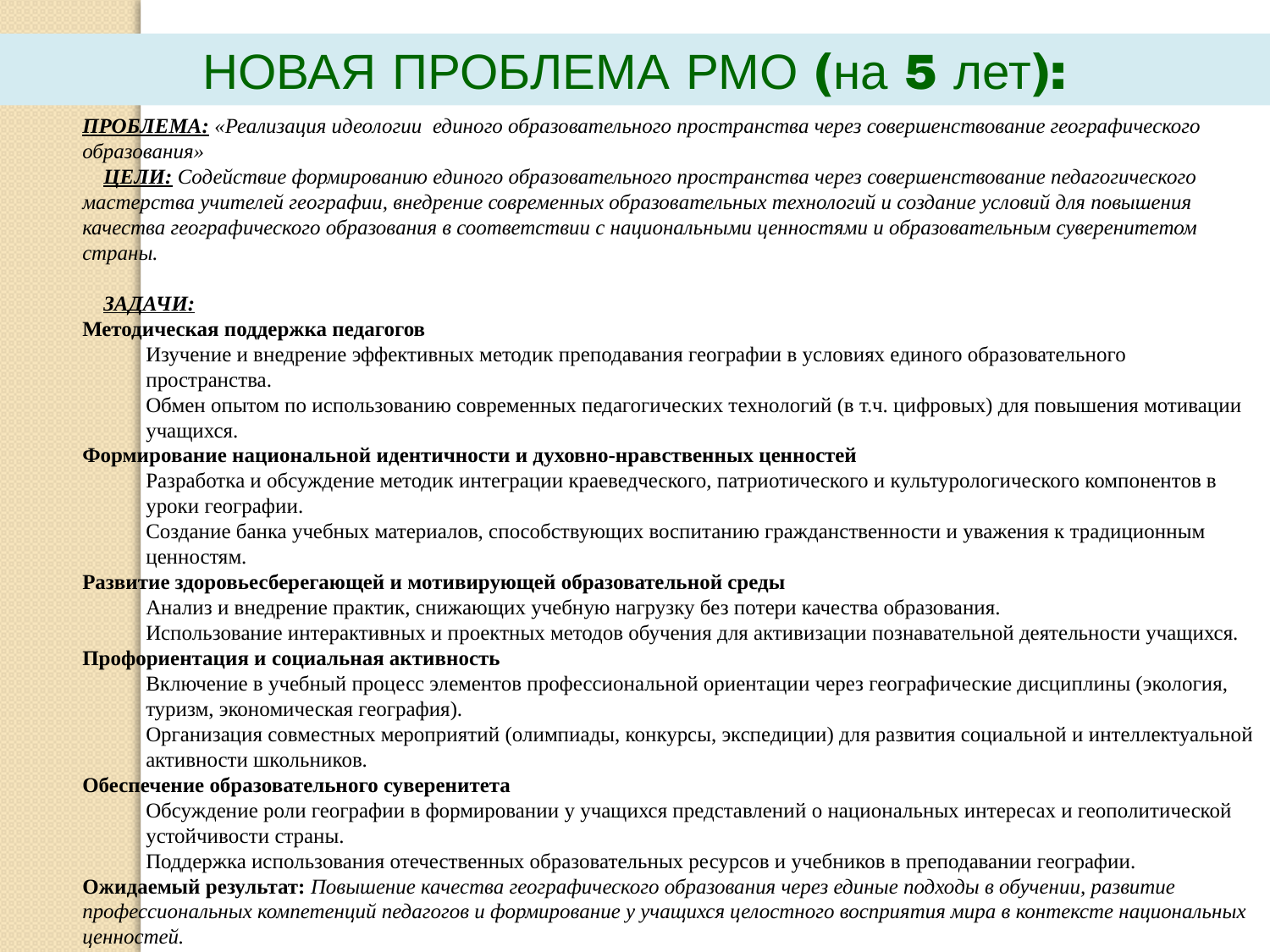

НОВАЯ ПРОБЛЕМА РМО (на 5 лет):
ПРОБЛЕМА: «Реализация идеологии  единого образовательного пространства через совершенствование географического образования»
    ЦЕЛИ: Содействие формированию единого образовательного пространства через совершенствование педагогического мастерства учителей географии, внедрение современных образовательных технологий и создание условий для повышения качества географического образования в соответствии с национальными ценностями и образовательным суверенитетом страны.

    ЗАДАЧИ:
Методическая поддержка педагогов
Изучение и внедрение эффективных методик преподавания географии в условиях единого образовательного пространства.
Обмен опытом по использованию современных педагогических технологий (в т.ч. цифровых) для повышения мотивации учащихся.
Формирование национальной идентичности и духовно-нравственных ценностей
Разработка и обсуждение методик интеграции краеведческого, патриотического и культурологического компонентов в уроки географии.
Создание банка учебных материалов, способствующих воспитанию гражданственности и уважения к традиционным ценностям.
Развитие здоровьесберегающей и мотивирующей образовательной среды
Анализ и внедрение практик, снижающих учебную нагрузку без потери качества образования.
Использование интерактивных и проектных методов обучения для активизации познавательной деятельности учащихся.
Профориентация и социальная активность
Включение в учебный процесс элементов профессиональной ориентации через географические дисциплины (экология, туризм, экономическая география).
Организация совместных мероприятий (олимпиады, конкурсы, экспедиции) для развития социальной и интеллектуальной активности школьников.
Обеспечение образовательного суверенитета
Обсуждение роли географии в формировании у учащихся представлений о национальных интересах и геополитической устойчивости страны.
Поддержка использования отечественных образовательных ресурсов и учебников в преподавании географии.
Ожидаемый результат: Повышение качества географического образования через единые подходы в обучении, развитие профессиональных компетенций педагогов и формирование у учащихся целостного восприятия мира в контексте национальных ценностей.